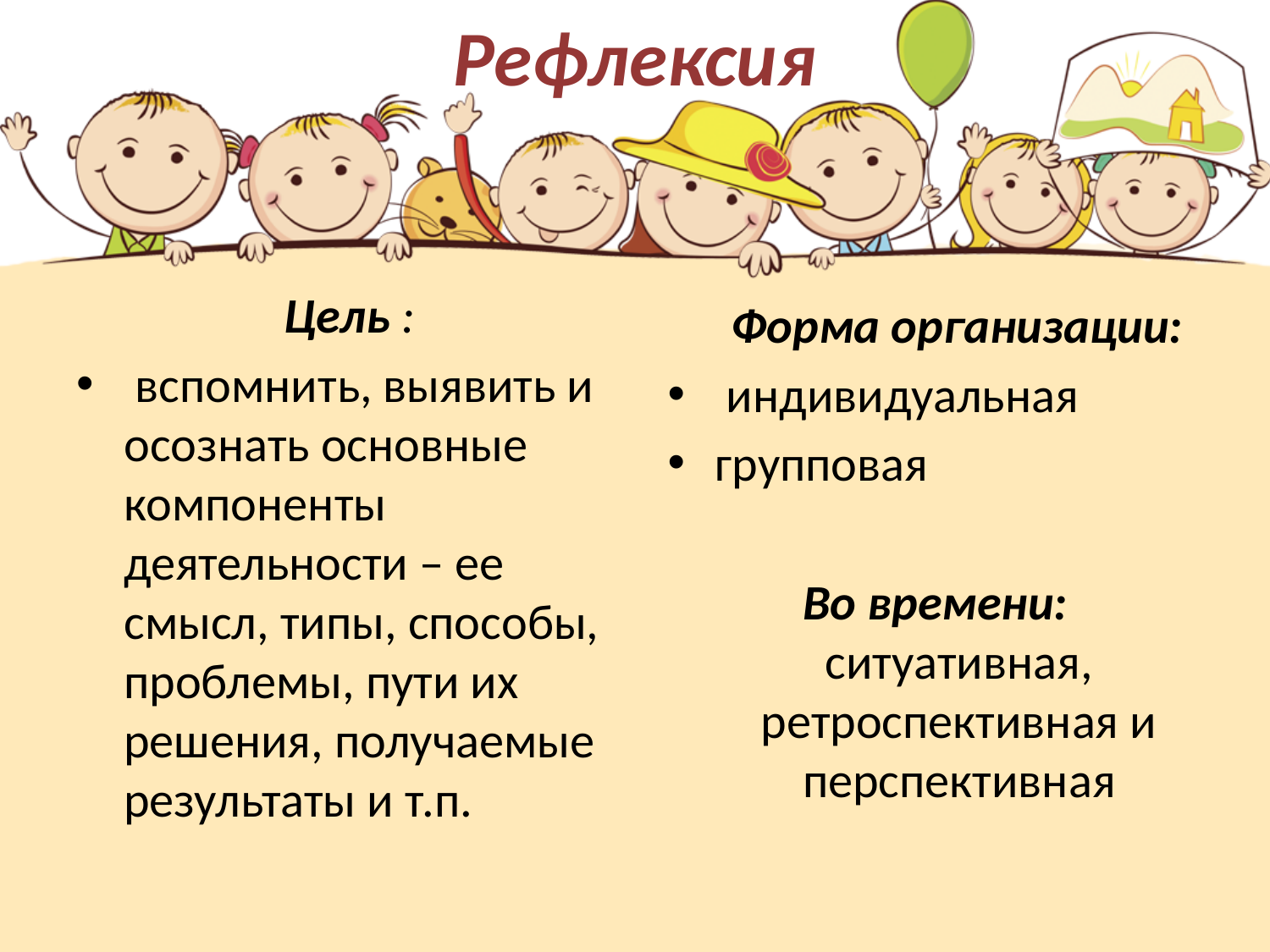

# Рефлексия
 Цель :
 вспомнить, выявить и осознать основные компоненты деятельности – ее смысл, типы, способы, проблемы, пути их решения, получаемые результаты и т.п.
Форма организации:
 индивидуальная
групповая

Во времени: ситуативная, ретроспективная и перспективная